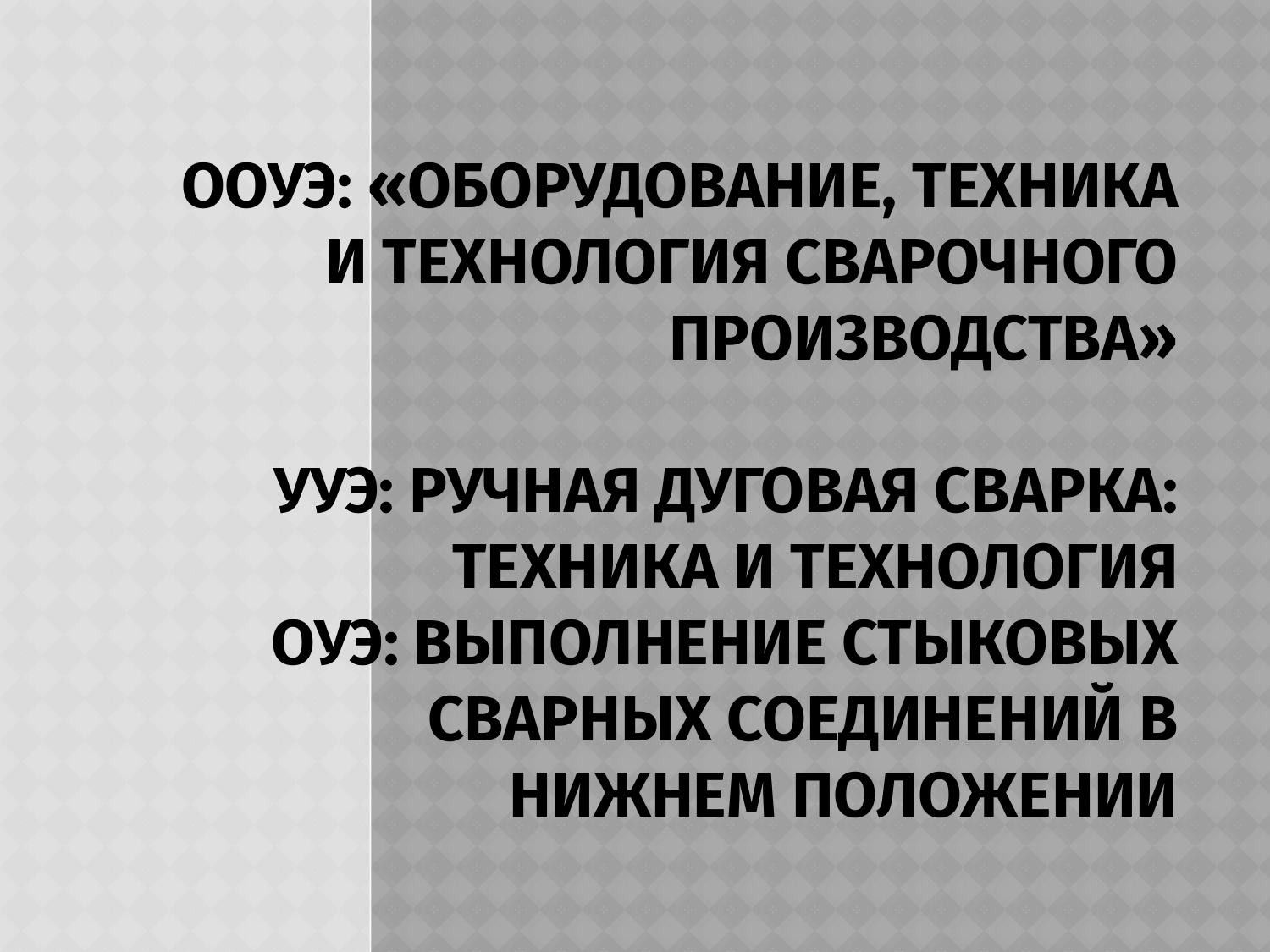

# ООУЭ: «Оборудование, техника и технология сварочного производства»   УУЭ: Ручная дуговая сварка: техника и технология ОУЭ: Выполнение стыковых сварных соединений в нижнем положении